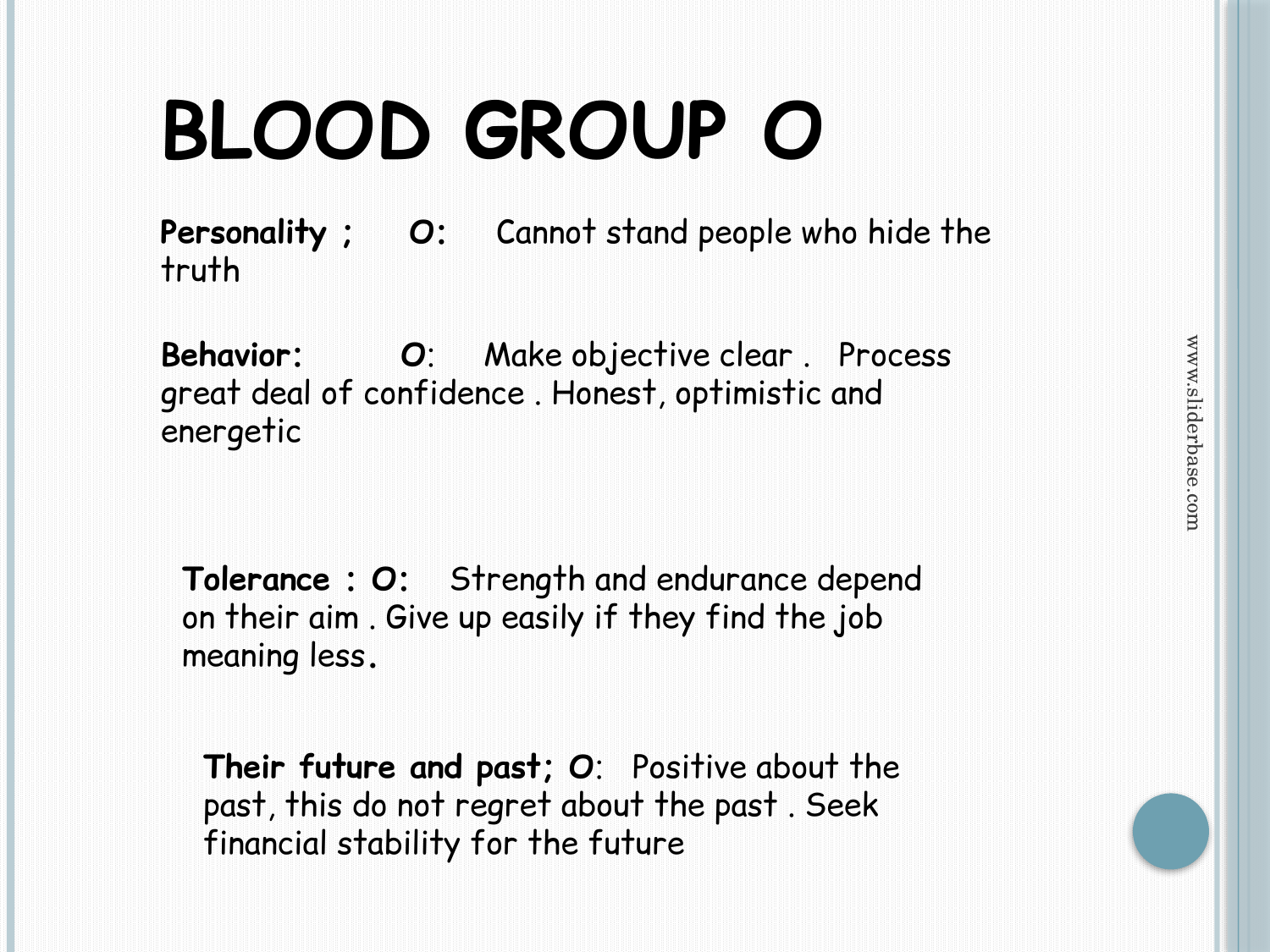

BLOOD GROUP O

Personality ;    O:     Cannot stand people who hide the truth
Behavior:       O:     Make objective clear .   Process great deal of confidence . Honest, optimistic and energetic
www.sliderbase.com
Tolerance : O:    Strength and endurance depend on their aim . Give up easily if they find the job meaning less.

Their future and past; O:   Positive about the past, this do not regret about the past . Seek financial stability for the future